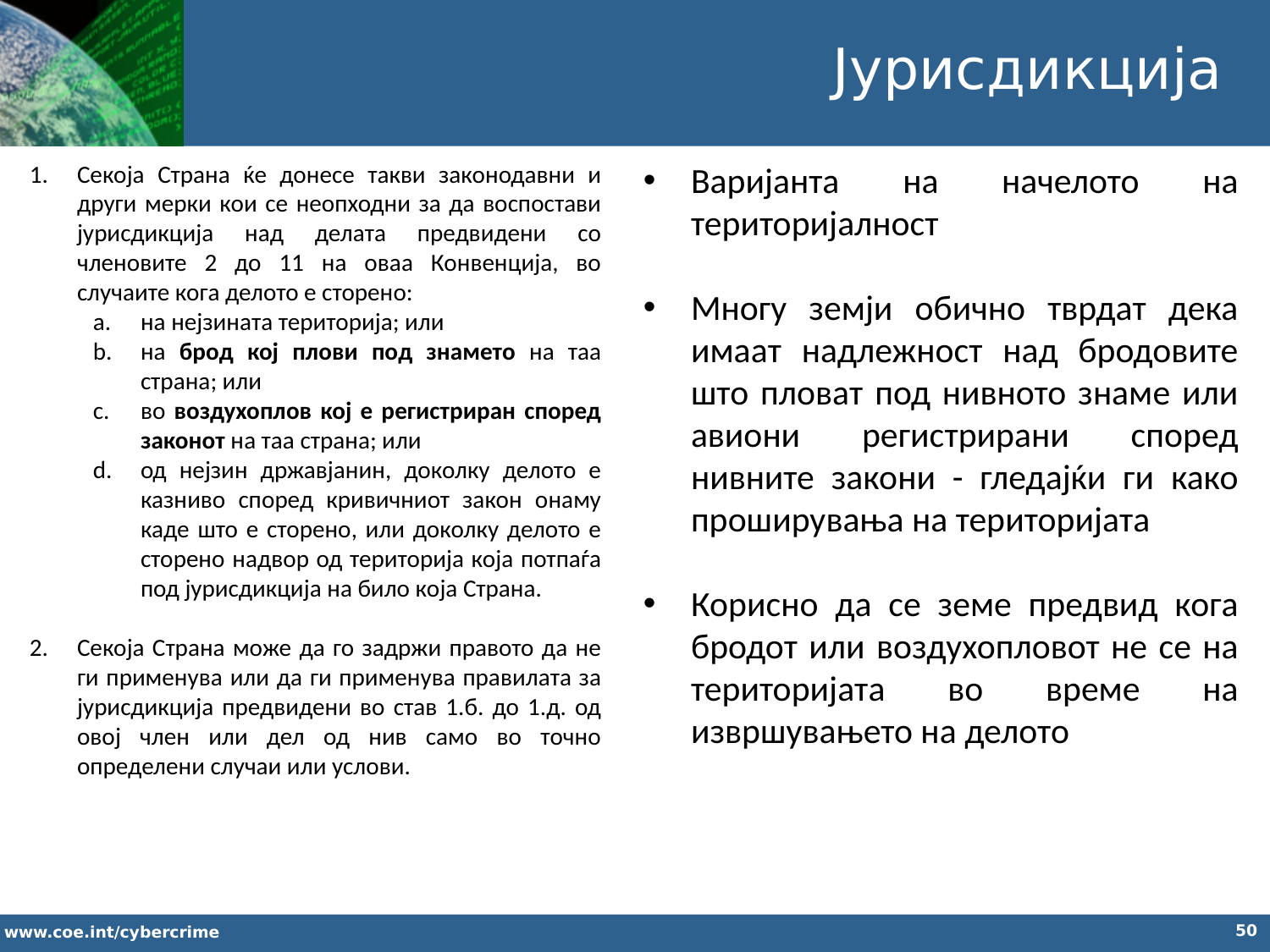

Јурисдикција
Секоја Страна ќе донесе такви законодавни и други мерки кои се неопходни за да воспостави јурисдикција над делата предвидени со членовите 2 до 11 на оваа Конвенција, во случаите кога делото е сторено:
на нејзината територија; или
на брод кој плови под знамето на таа страна; или
во воздухоплов кој е регистриран според законот на таа страна; или
од нејзин државјанин, доколку делото е казниво според кривичниот закон онаму каде што е сторено, или доколку делото е сторено надвор од територија која потпаѓа под јурисдикција на било која Страна.

Секоја Страна може да го задржи правото да не ги применува или да ги применува правилата за јурисдикција предвидени во став 1.б. до 1.д. од овој член или дел од нив само во точно определени случаи или услови.
Варијанта на начелото на територијалност

Многу земји обично тврдат дека имаат надлежност над бродовите што пловат под нивното знаме или авиони регистрирани според нивните закони - гледајќи ги како проширувања на територијата

Корисно да се земе предвид кога бродот или воздухопловот не се на територијата во време на извршувањето на делото